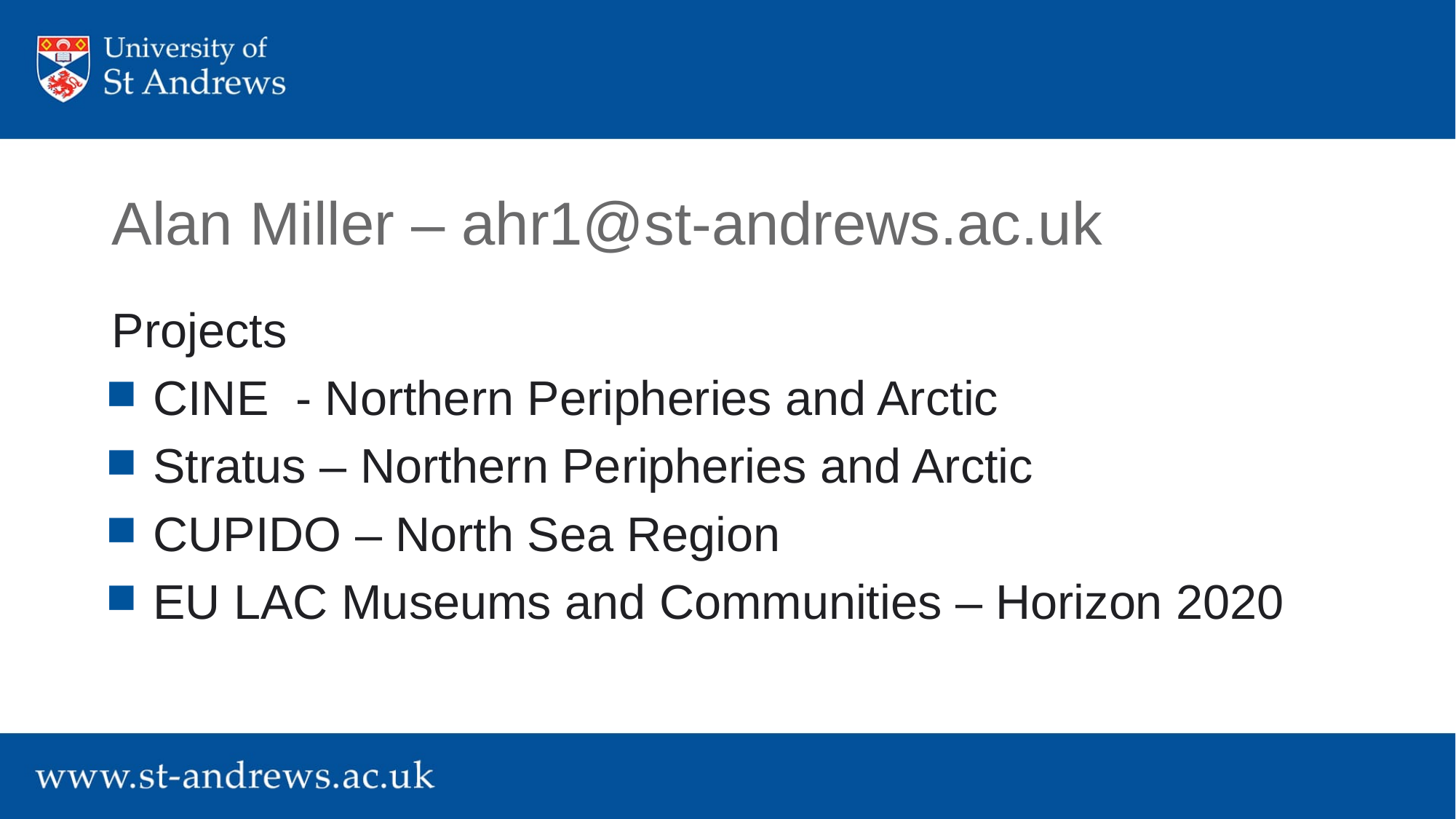

Alan Miller – ahr1@st-andrews.ac.uk
Projects
CINE  - Northern Peripheries and Arctic
Stratus – Northern Peripheries and Arctic
CUPIDO – North Sea Region
EU LAC Museums and Communities – Horizon 2020